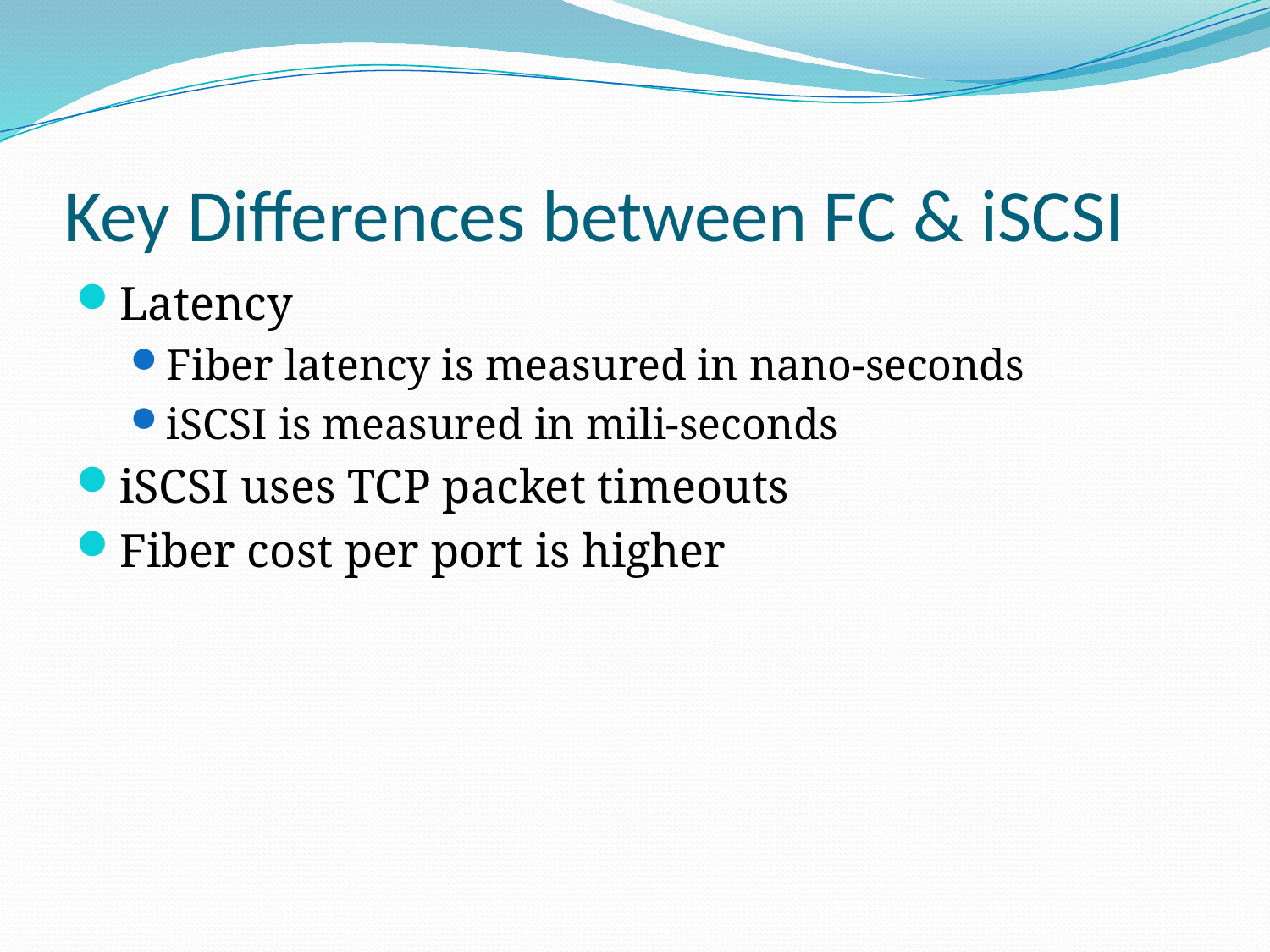

# Key Differences between FC & iSCSI
Latency
Fiber latency is measured in nano-seconds
iSCSI is measured in mili-seconds
iSCSI uses TCP packet timeouts
Fiber cost per port is higher